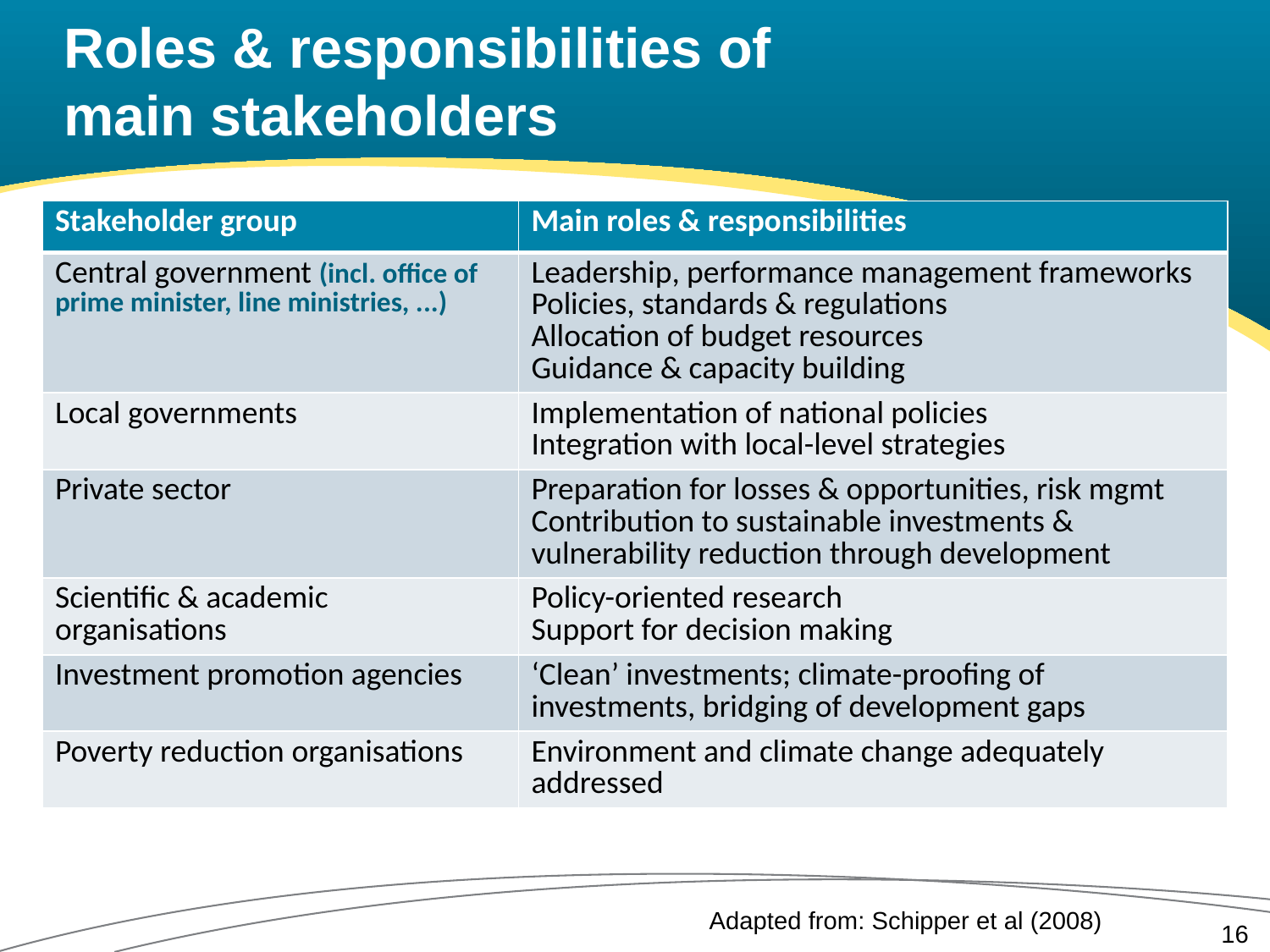

# Roles & responsibilities of main stakeholders
| Stakeholder group | Main roles & responsibilities |
| --- | --- |
| Central government (incl. office of prime minister, line ministries, ...) | Leadership, performance management frameworks Policies, standards & regulations Allocation of budget resources Guidance & capacity building |
| Local governments | Implementation of national policies Integration with local-level strategies |
| Private sector | Preparation for losses & opportunities, risk mgmt Contribution to sustainable investments & vulnerability reduction through development |
| Scientific & academic organisations | Policy-oriented research Support for decision making |
| Investment promotion agencies | ‘Clean’ investments; climate-proofing of investments, bridging of development gaps |
| Poverty reduction organisations | Environment and climate change adequately addressed |
Adapted from: Schipper et al (2008)
16